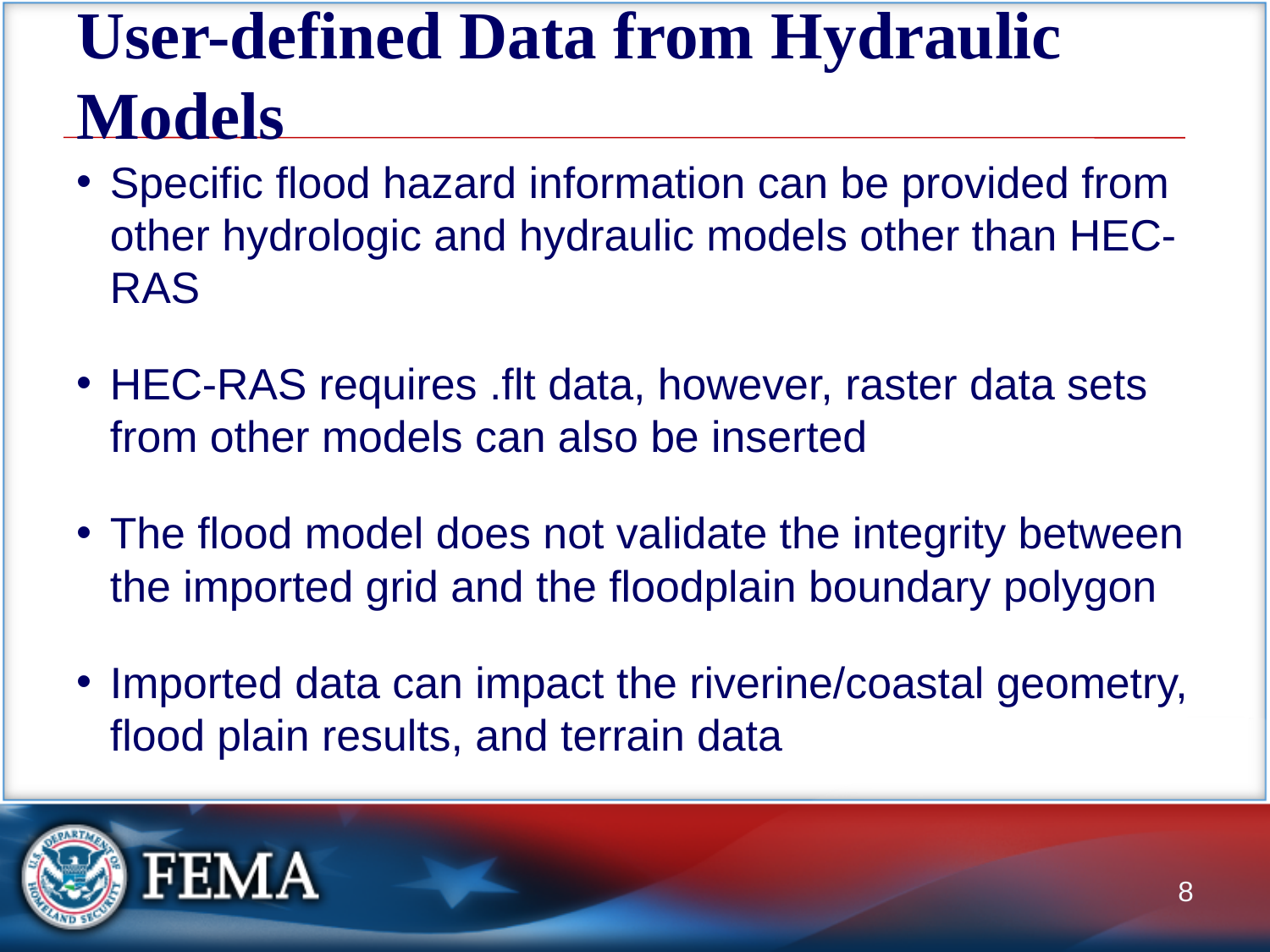

# User-defined Data from Hydraulic Models
Specific flood hazard information can be provided from other hydrologic and hydraulic models other than HEC-RAS
HEC-RAS requires .flt data, however, raster data sets from other models can also be inserted
The flood model does not validate the integrity between the imported grid and the floodplain boundary polygon
Imported data can impact the riverine/coastal geometry, flood plain results, and terrain data
8